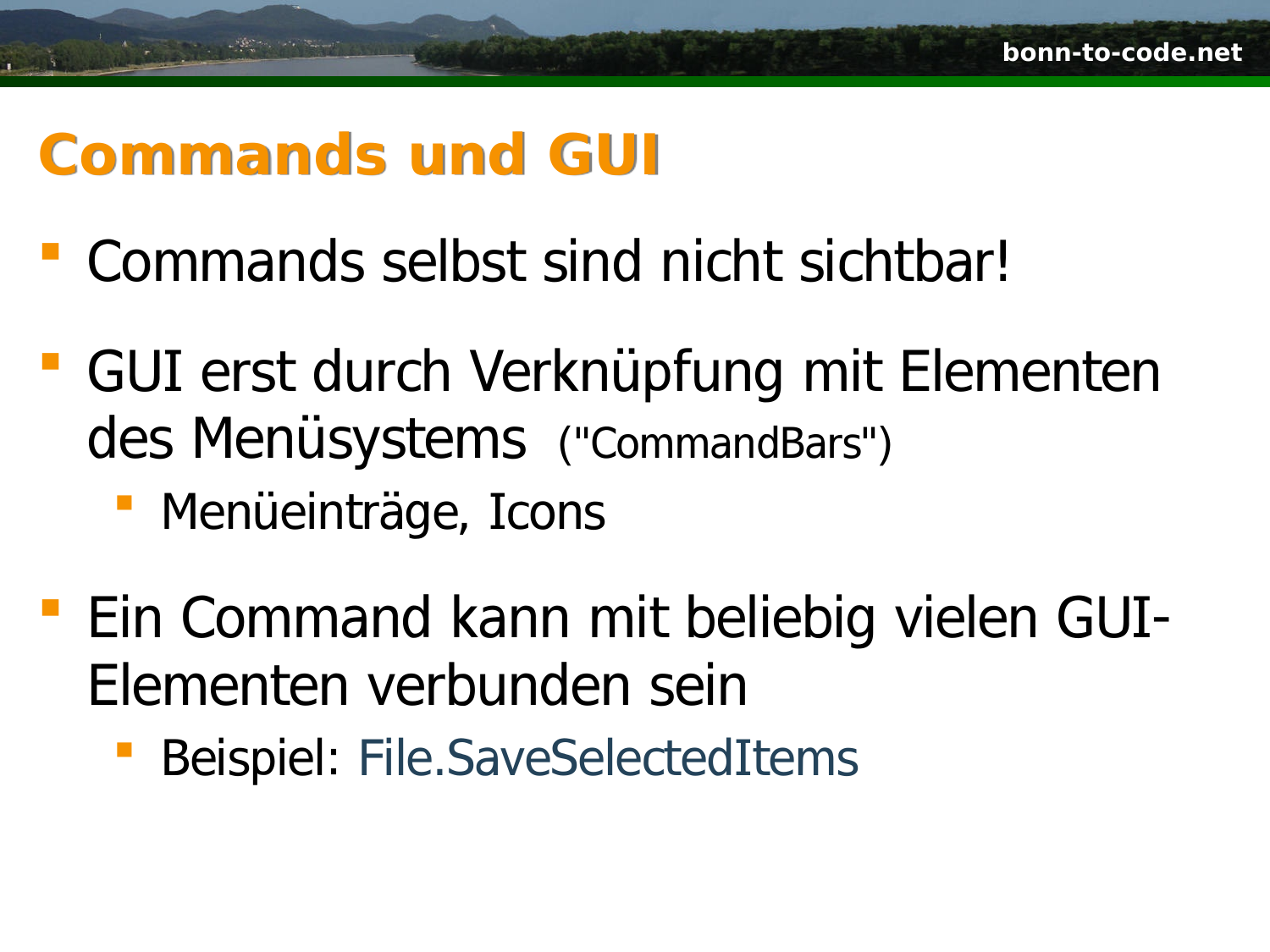

# Commands und GUI
Commands selbst sind nicht sichtbar!
GUI erst durch Verknüpfung mit Elementen des Menüsystems  ("CommandBars")
Menüeinträge, Icons
Ein Command kann mit beliebig vielen GUI-Elementen verbunden sein
Beispiel: File.SaveSelectedItems